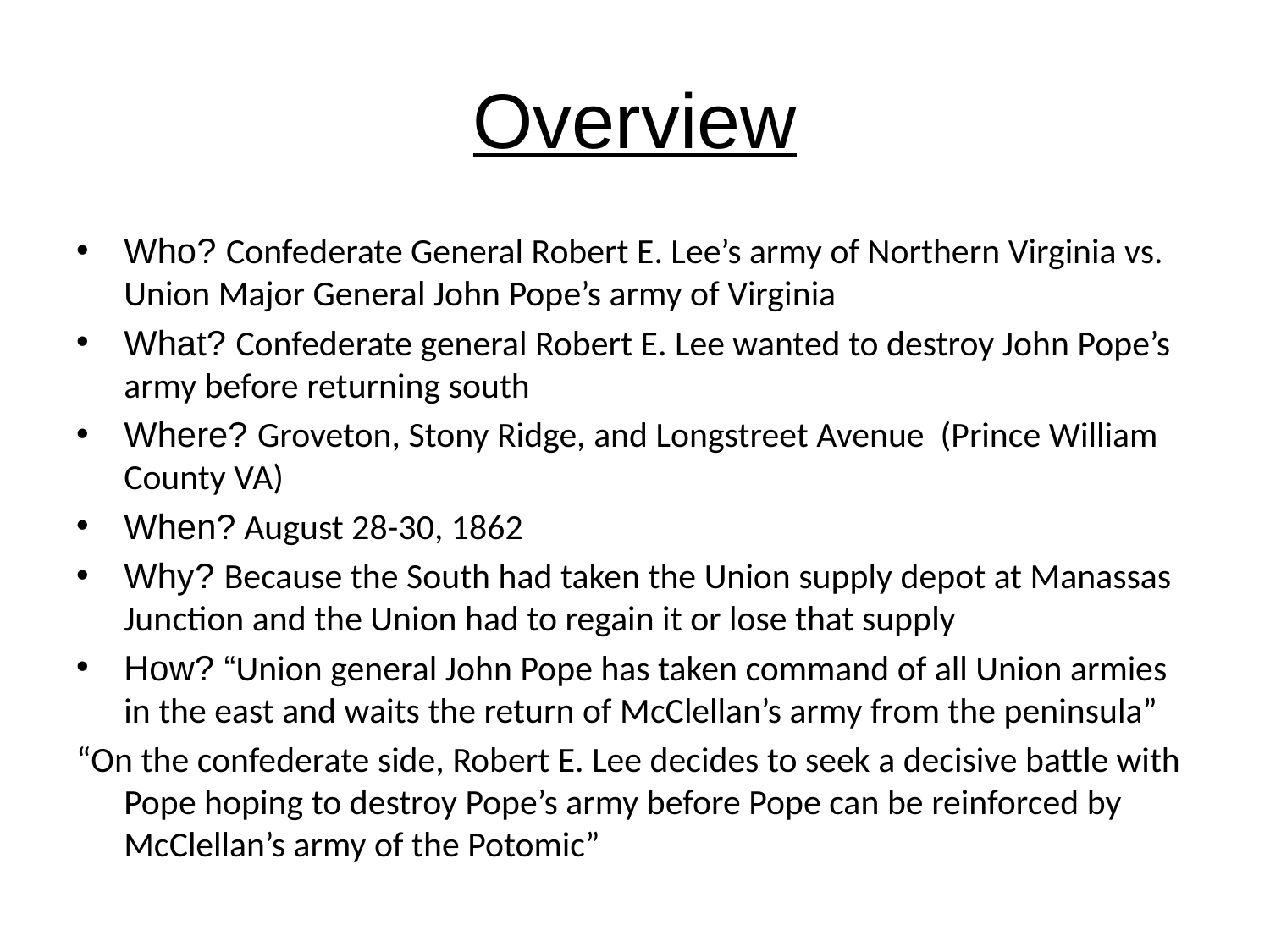

# Overview
Who? Confederate General Robert E. Lee’s army of Northern Virginia vs. Union Major General John Pope’s army of Virginia
What? Confederate general Robert E. Lee wanted to destroy John Pope’s army before returning south
Where? Groveton, Stony Ridge, and Longstreet Avenue  (Prince William County VA)
When? August 28-30, 1862
Why? Because the South had taken the Union supply depot at Manassas Junction and the Union had to regain it or lose that supply
How? “Union general John Pope has taken command of all Union armies in the east and waits the return of McClellan’s army from the peninsula”
“On the confederate side, Robert E. Lee decides to seek a decisive battle with Pope hoping to destroy Pope’s army before Pope can be reinforced by McClellan’s army of the Potomic”